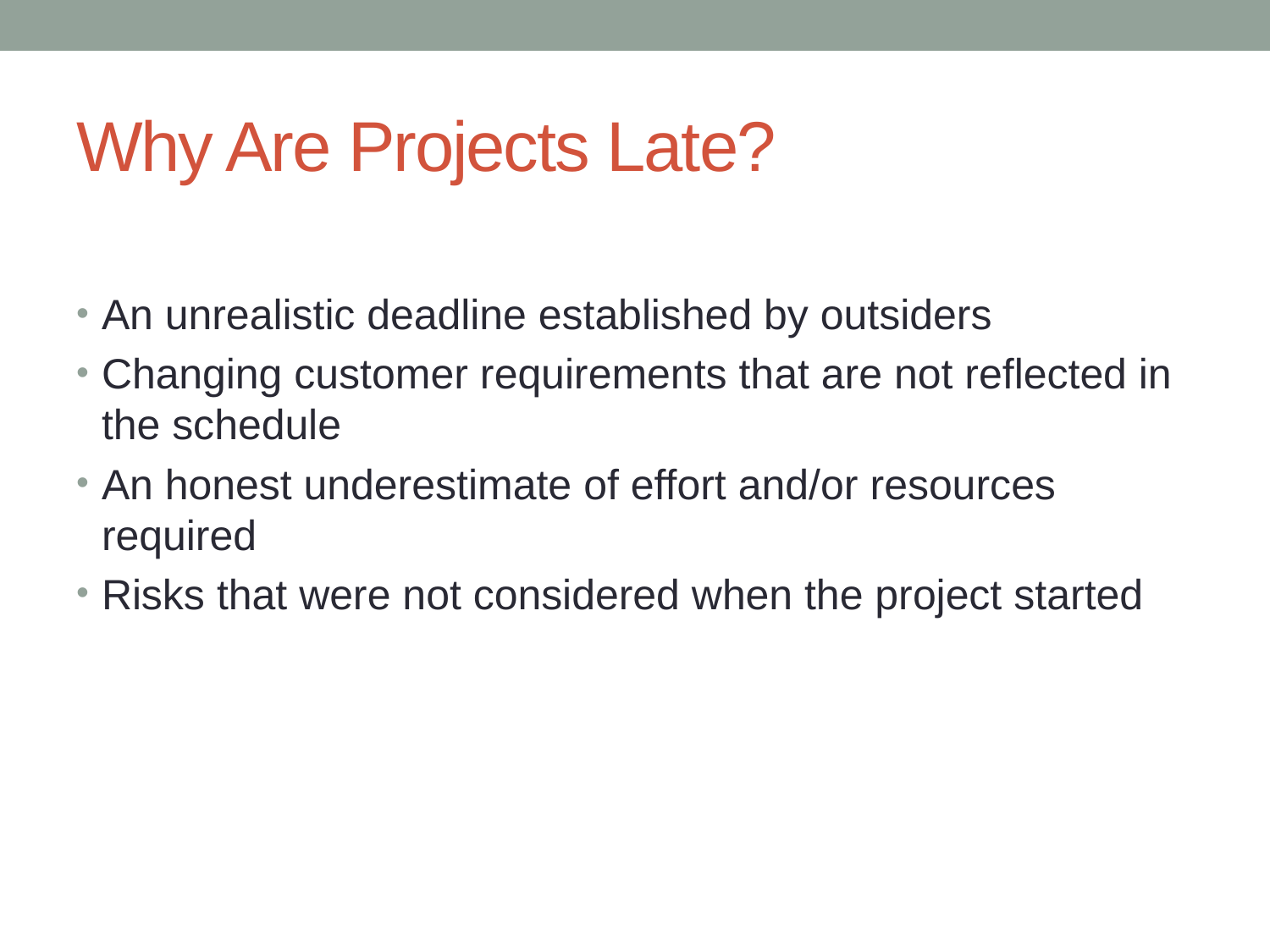

# Why Are Projects Late?

An unrealistic deadline established by outsiders
Changing customer requirements that are not reflected in the schedule
An honest underestimate of effort and/or resources required
Risks that were not considered when the project started